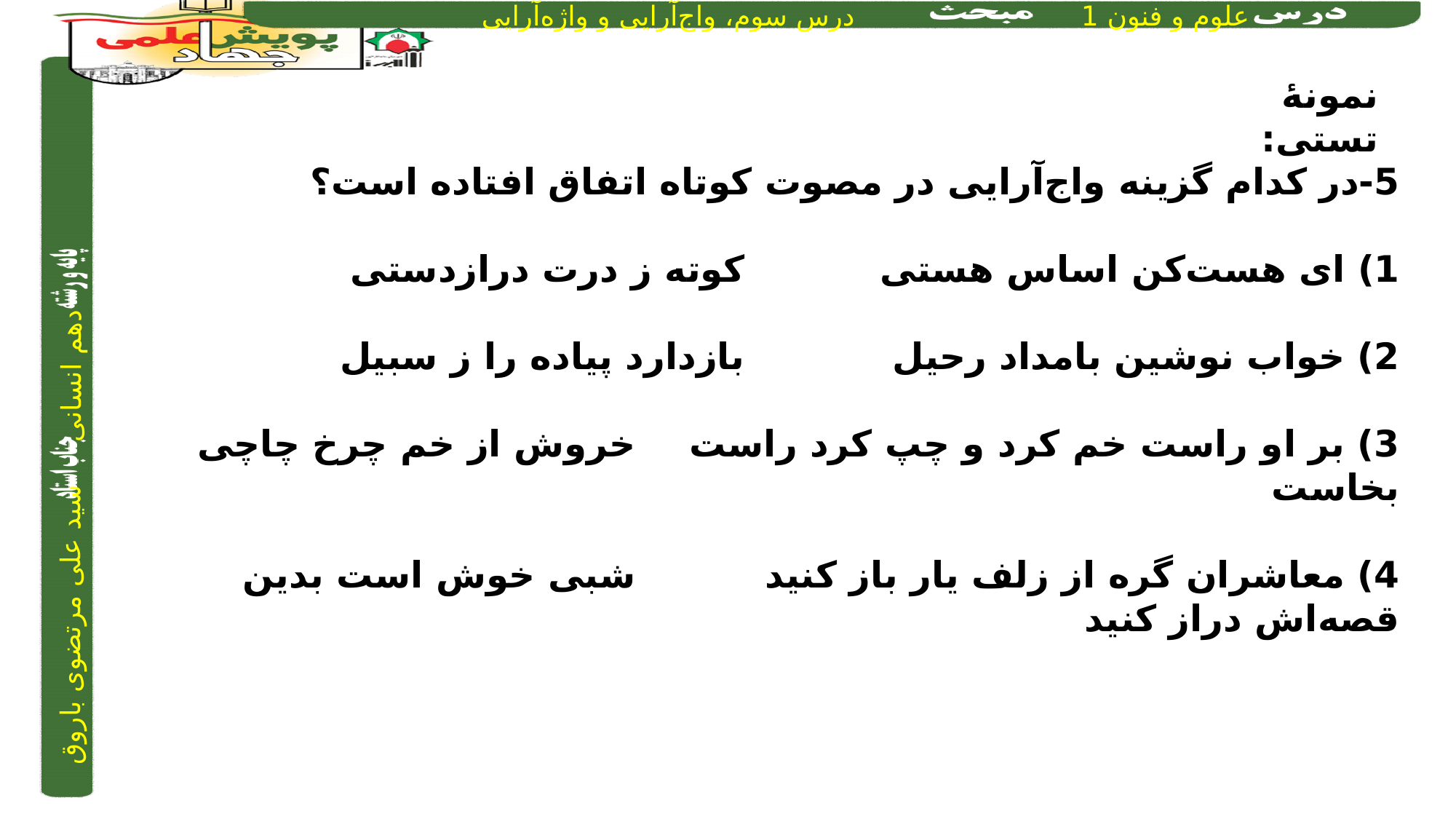

نمونۀ تستی:
5-در کدام گزینه واج‌آرایی در مصوت کوتاه اتفاق افتاده است؟

1) ای هست‌کن اساس هستی	 		کوته ز درت درازدستی

2) خواب نوشین بامداد رحیل		 	بازدارد پیاده را ز سبیل

3) بر او راست خم کرد و چپ کرد راست 		خروش از خم چرخ چاچی بخاست

4) معاشران گره از زلف یار باز کنید	 		شبی خوش است بدین قصه‌اش دراز کنید

2